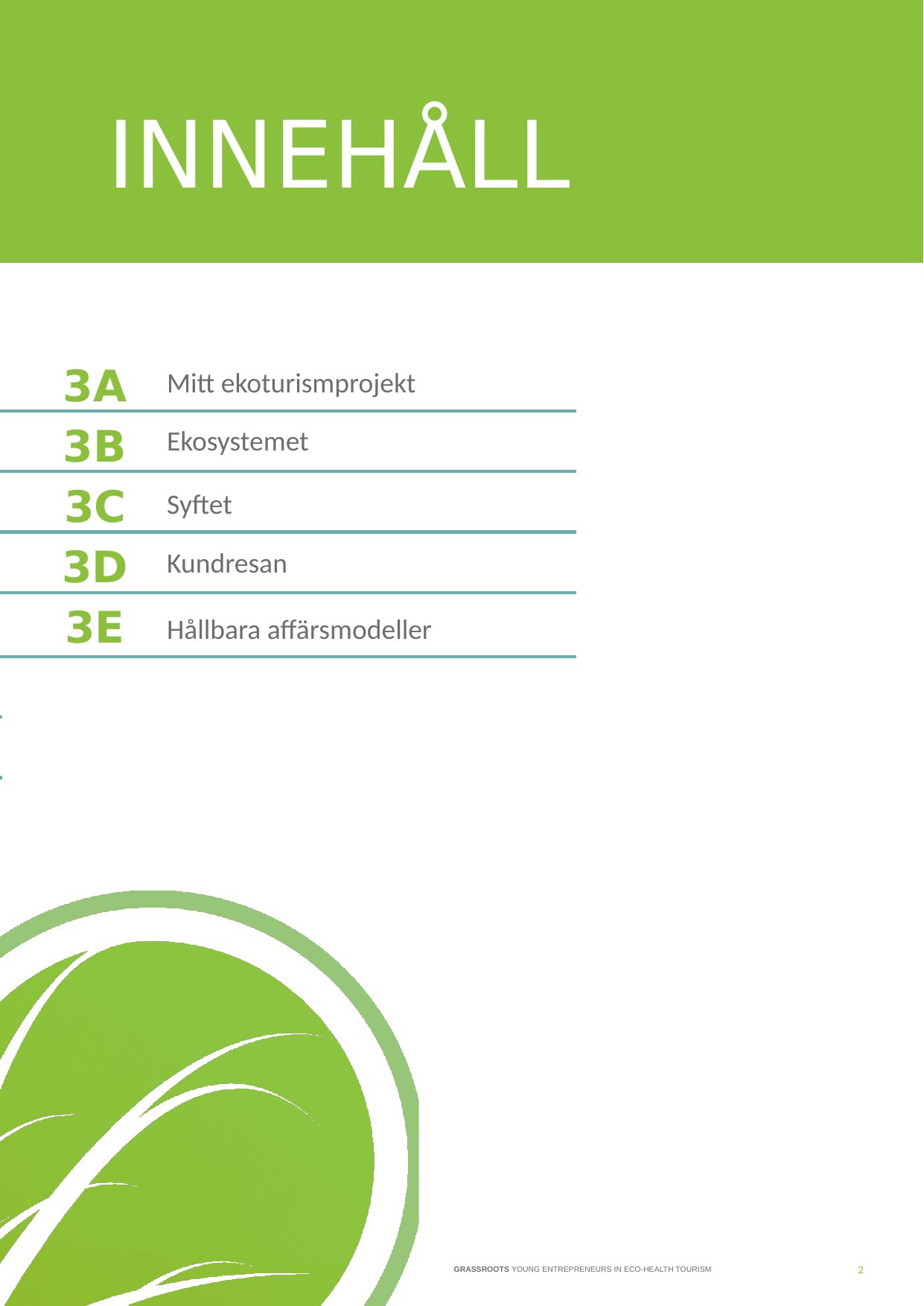

INNEHÅLL
3A
Mitt ekoturismprojekt
Ekosystemet
3B
3C
Syftet
Kundresan
3D
3E
Hållbara affärsmodeller

2